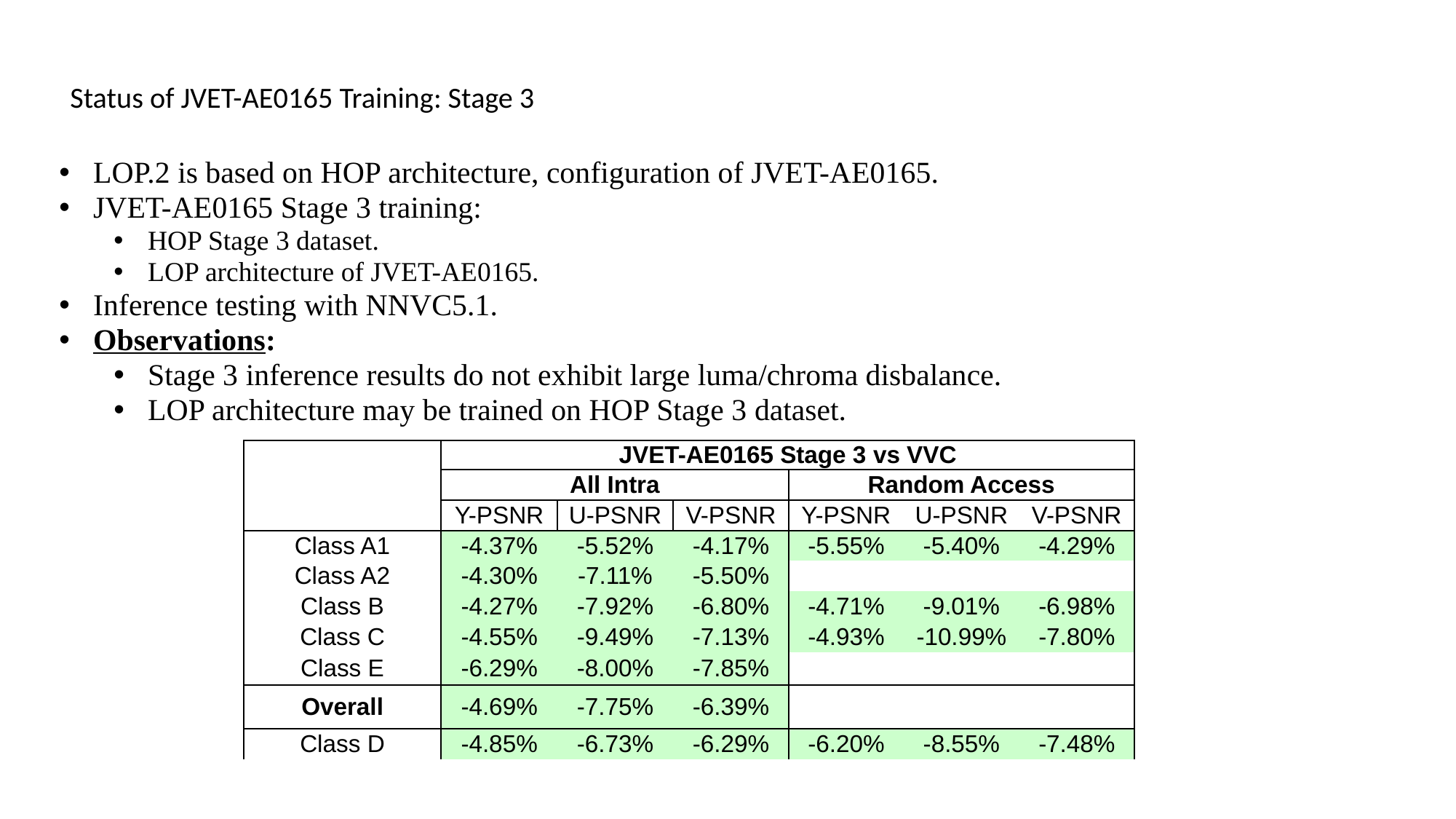

# Status of JVET-AE0165 Training: Stage 3
LOP.2 is based on HOP architecture, configuration of JVET-AE0165.
JVET-AE0165 Stage 3 training:
HOP Stage 3 dataset.
LOP architecture of JVET-AE0165.
Inference testing with NNVC5.1.
Observations:
Stage 3 inference results do not exhibit large luma/chroma disbalance.
LOP architecture may be trained on HOP Stage 3 dataset.

|  | JVET-AE0165 Stage 3 vs VVC |  |  |  |  |  |
| --- | --- | --- | --- | --- | --- | --- |
|  | All Intra |  |  | Random Access |  |  |
|  | Y-PSNR | U-PSNR | V-PSNR | Y-PSNR | U-PSNR | V-PSNR |
| Class A1 | -4.37% | -5.52% | -4.17% | -5.55% | -5.40% | -4.29% |
| Class A2 | -4.30% | -7.11% | -5.50% |  |  |  |
| Class B | -4.27% | -7.92% | -6.80% | -4.71% | -9.01% | -6.98% |
| Class C | -4.55% | -9.49% | -7.13% | -4.93% | -10.99% | -7.80% |
| Class E | -6.29% | -8.00% | -7.85% |  |  |  |
| Overall | -4.69% | -7.75% | -6.39% |  |  |  |
| Class D | -4.85% | -6.73% | -6.29% | -6.20% | -8.55% | -7.48% |